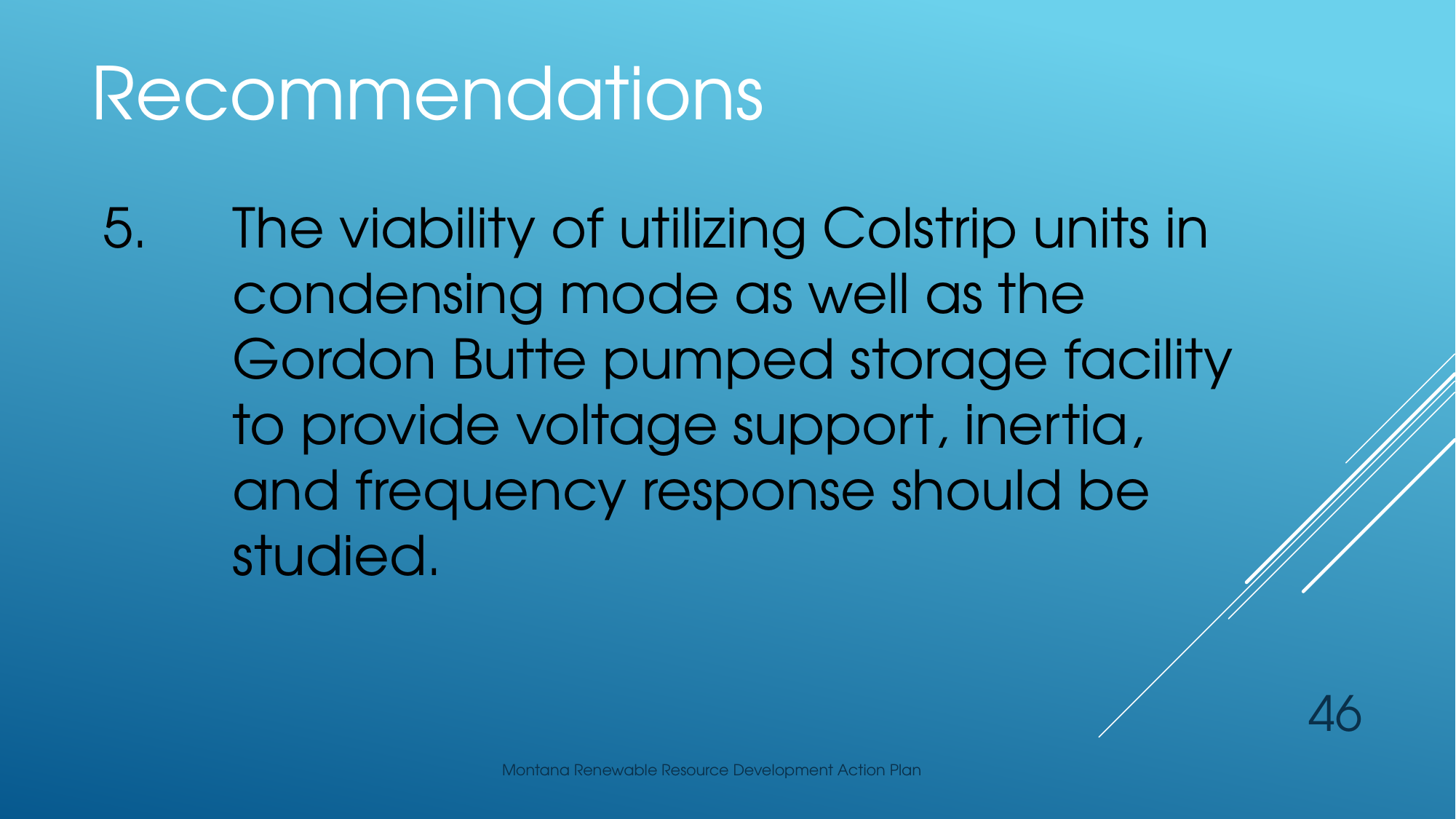

Recommendations
The viability of utilizing Colstrip units in condensing mode as well as the Gordon Butte pumped storage facility to provide voltage support, inertia, and frequency response should be studied.

46
Montana Renewable Resource Development Action Plan